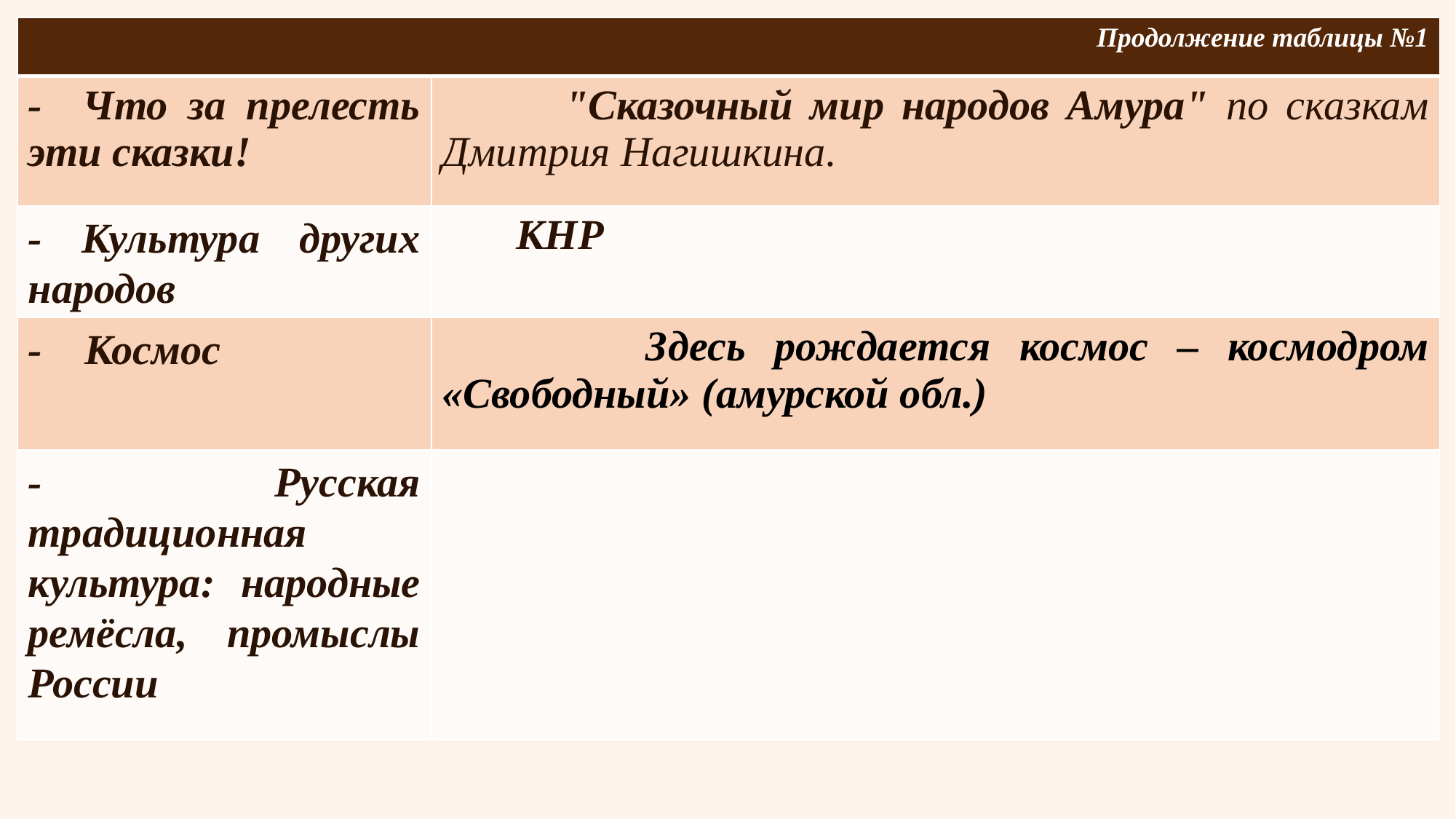

| Продолжение таблицы №1 |  |
| --- | --- |
| - Что за прелесть эти сказки! | "Сказочный мир народов Амура" по сказкам Дмитрия Нагишкина. |
| - Культура других народов | КНР |
| -   Космос | Здесь рождается космос – космодром «Свободный» (амурской обл.) |
| - Русская традиционная культура: народные ремёсла, промыслы России |  |